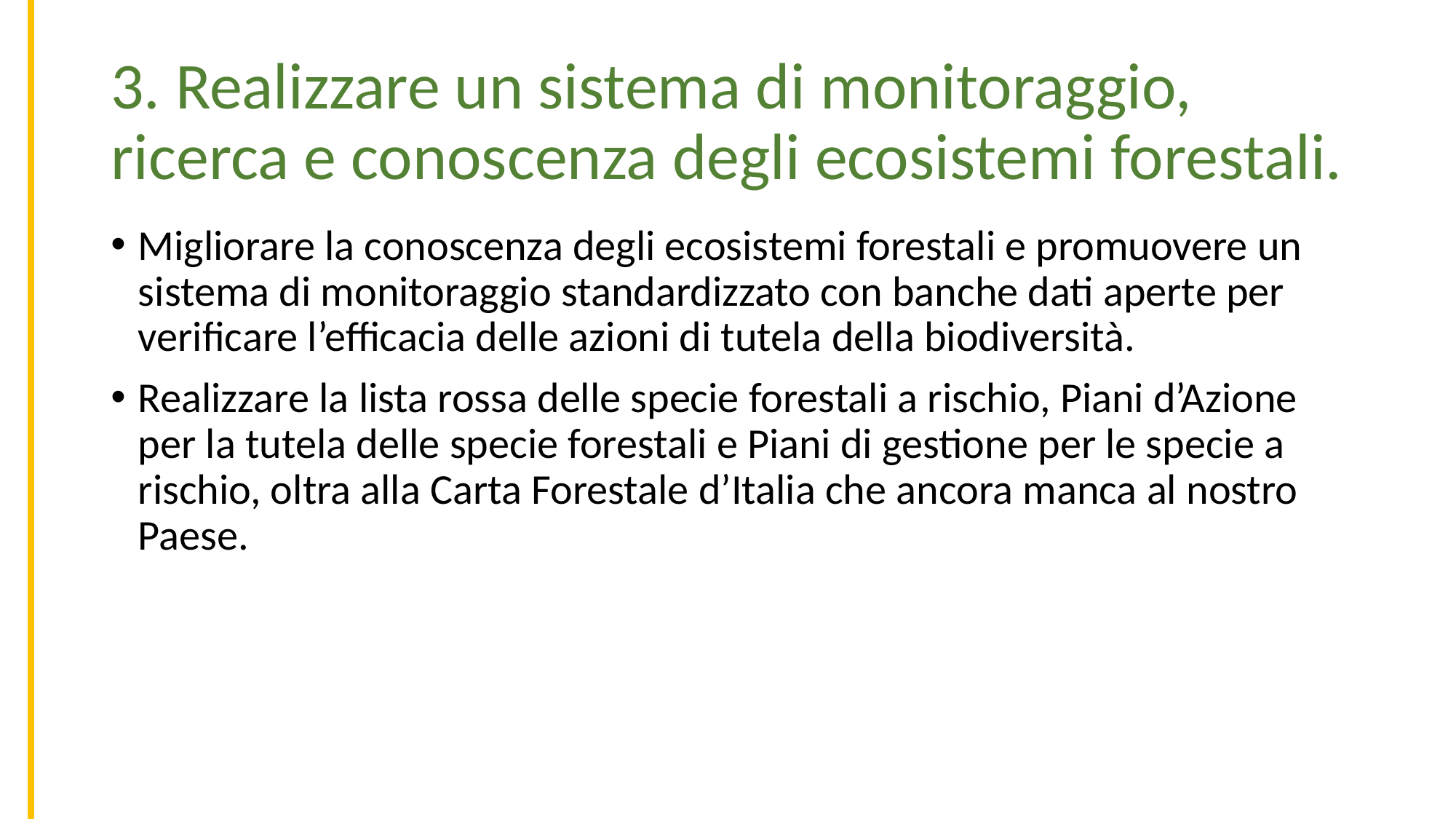

3. Realizzare un sistema di monitoraggio, ricerca e conoscenza degli ecosistemi forestali.
Migliorare la conoscenza degli ecosistemi forestali e promuovere un sistema di monitoraggio standardizzato con banche dati aperte per verificare l’efficacia delle azioni di tutela della biodiversità.
Realizzare la lista rossa delle specie forestali a rischio, Piani d’Azione per la tutela delle specie forestali e Piani di gestione per le specie a rischio, oltra alla Carta Forestale d’Italia che ancora manca al nostro Paese.